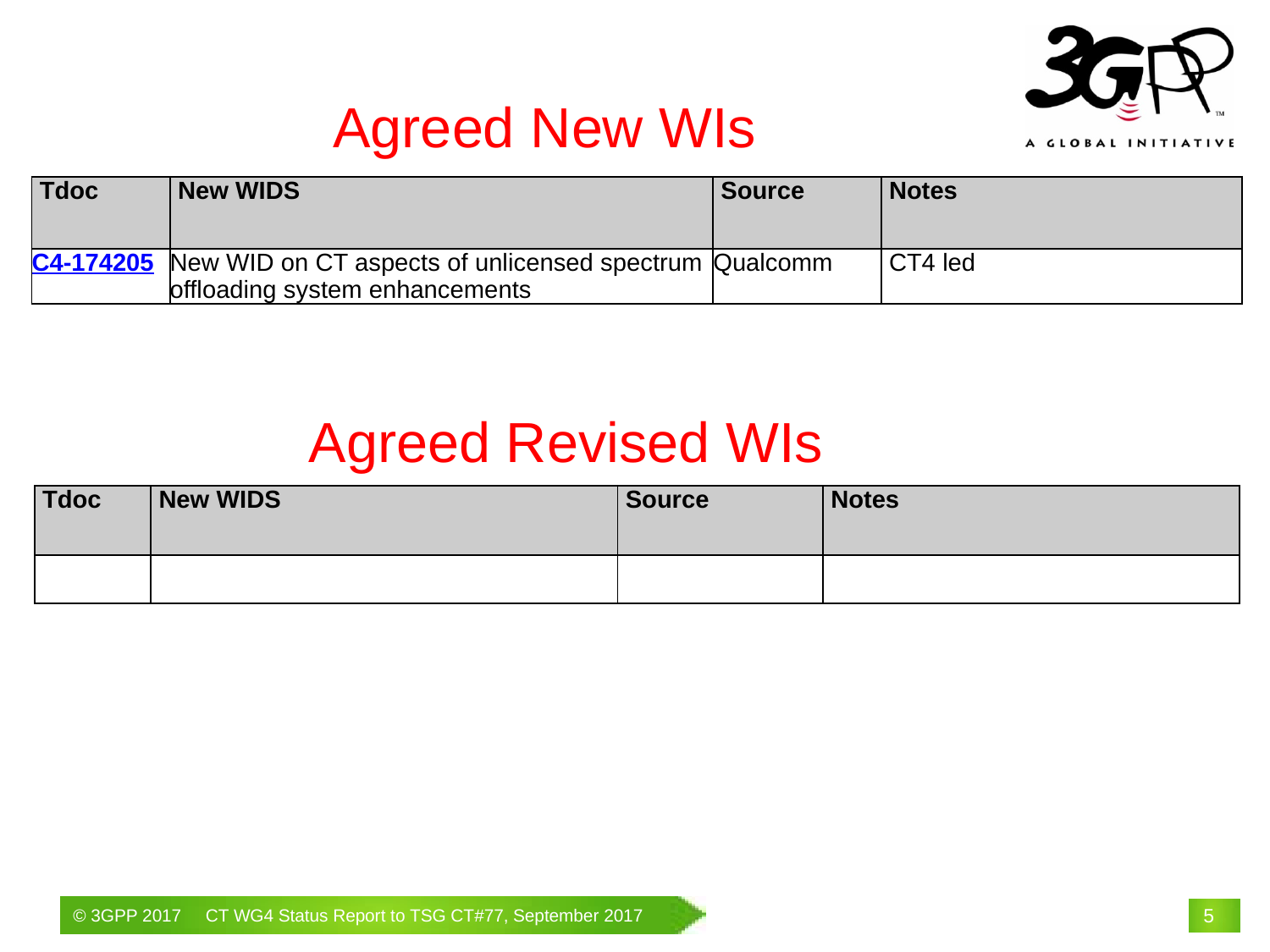

# Agreed New WIs
| Tdoc | New WIDS | Source | Notes |
| --- | --- | --- | --- |
| C4-174205 | New WID on CT aspects of unlicensed spectrum offloading system enhancements | Qualcomm | CT4 led |

Agreed Revised WIs

| Tdoc | New WIDS | Source | Notes |
| --- | --- | --- | --- |
|  |  |  |  |